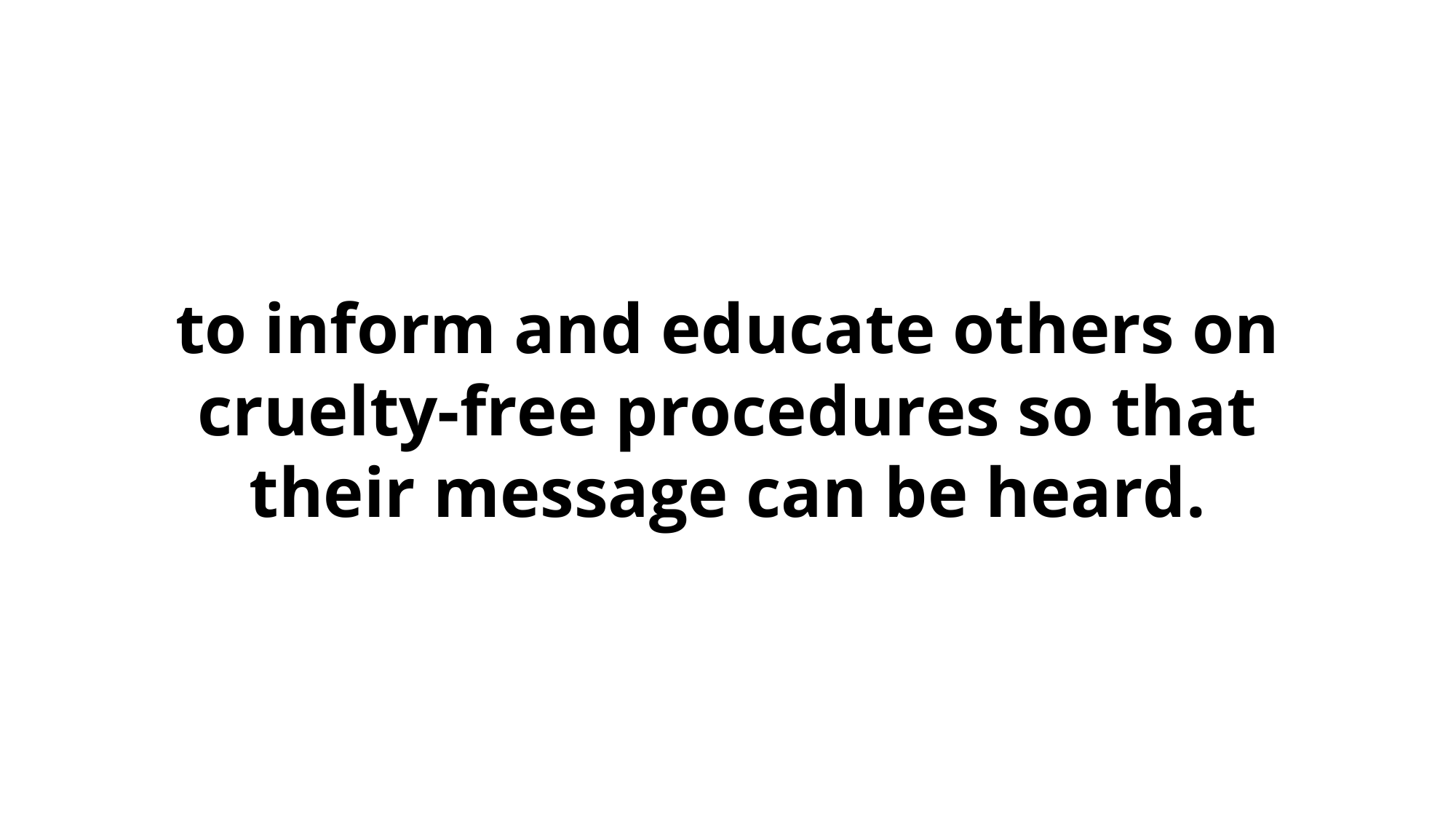

to inform and educate others on cruelty-free procedures so that their message can be heard.